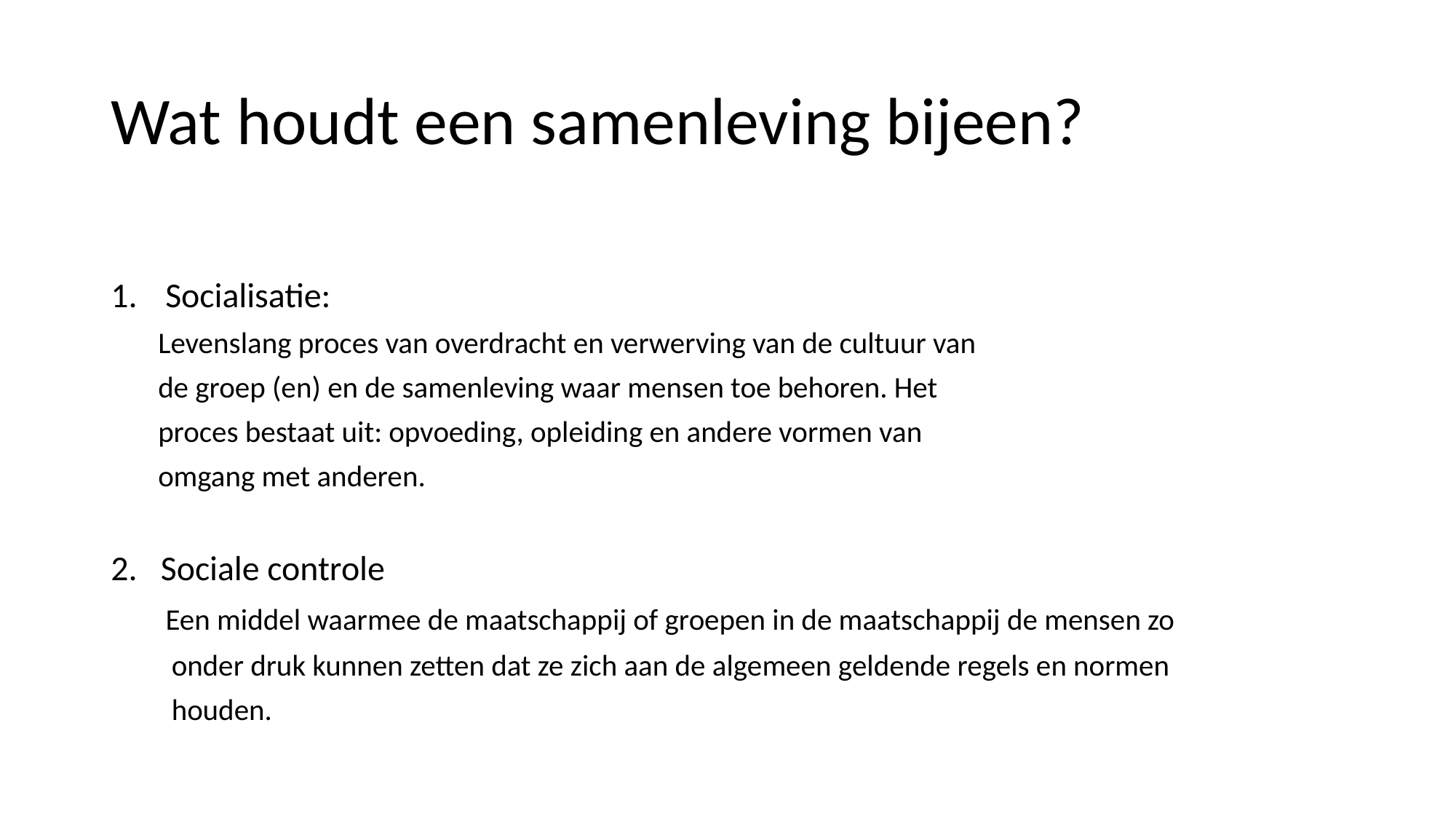

# Wat houdt een samenleving bijeen?

Socialisatie:
       Levenslang proces van overdracht en verwerving van de cultuur van
       de groep (en) en de samenleving waar mensen toe behoren. Het
       proces bestaat uit: opvoeding, opleiding en andere vormen van
       omgang met anderen.

2.   Sociale controle
       Een middel waarmee de maatschappij of groepen in de maatschappij de mensen zo
         onder druk kunnen zetten dat ze zich aan de algemeen geldende regels en normen
         houden.